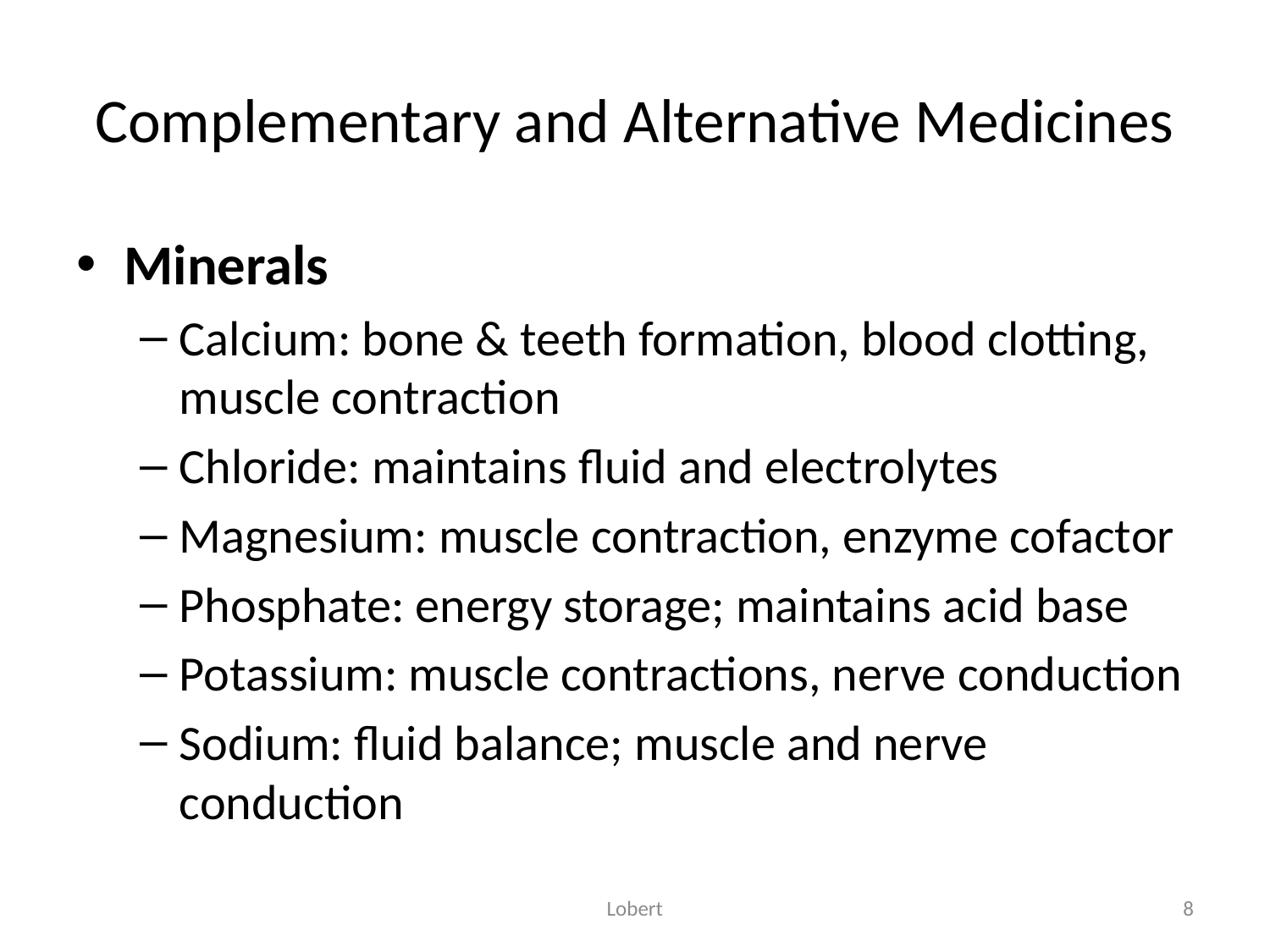

# Complementary and Alternative Medicines
Minerals
Calcium: bone & teeth formation, blood clotting, muscle contraction
Chloride: maintains fluid and electrolytes
Magnesium: muscle contraction, enzyme cofactor
Phosphate: energy storage; maintains acid base
Potassium: muscle contractions, nerve conduction
Sodium: fluid balance; muscle and nerve conduction
Lobert
8